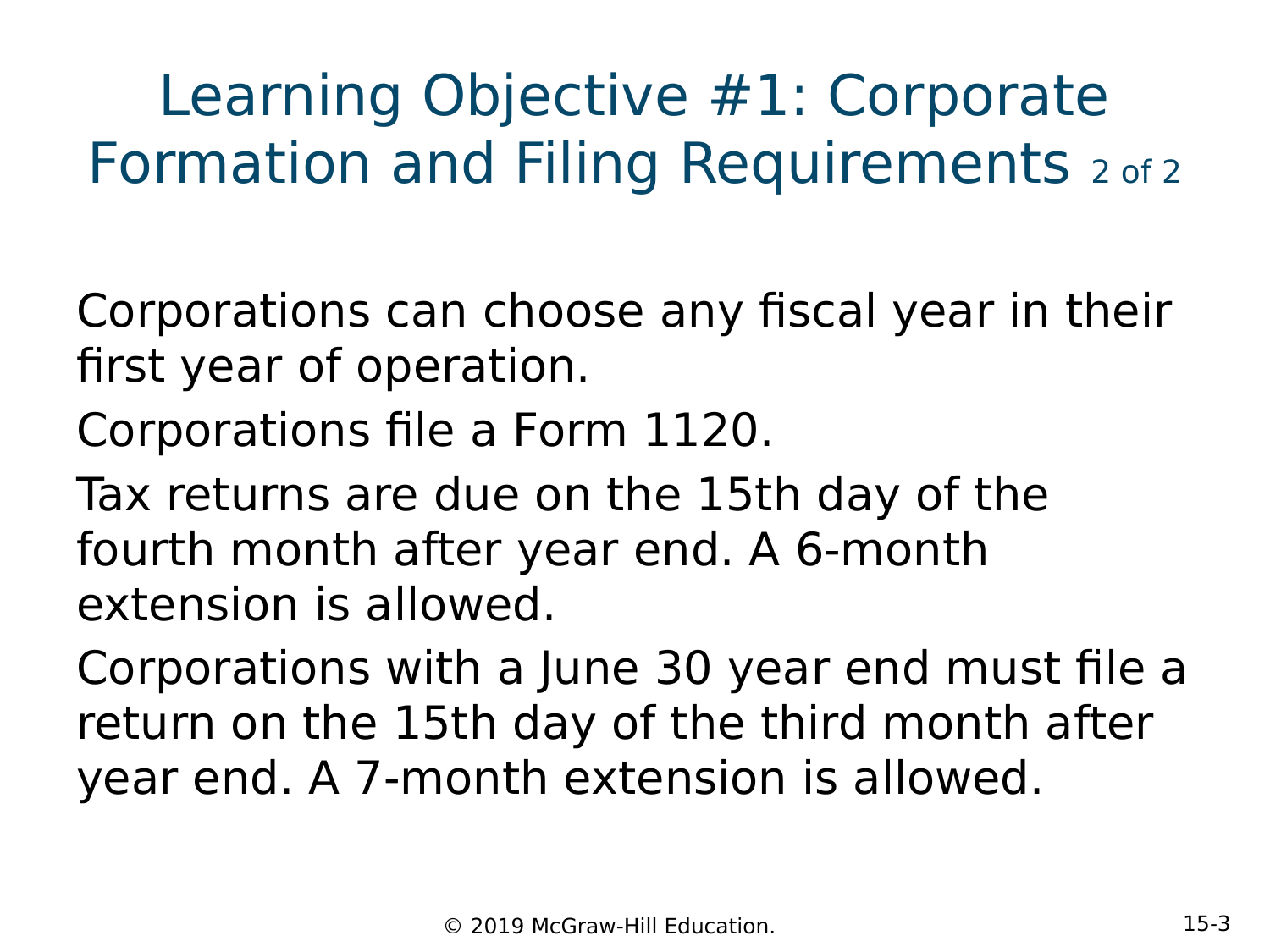

# Learning Objective #1: Corporate Formation and Filing Requirements 2 of 2
Corporations can choose any fiscal year in their first year of operation.
Corporations file a Form 1120.
Tax returns are due on the 15th day of the fourth month after year end. A 6-month extension is allowed.
Corporations with a June 30 year end must file a return on the 15th day of the third month after year end. A 7-month extension is allowed.